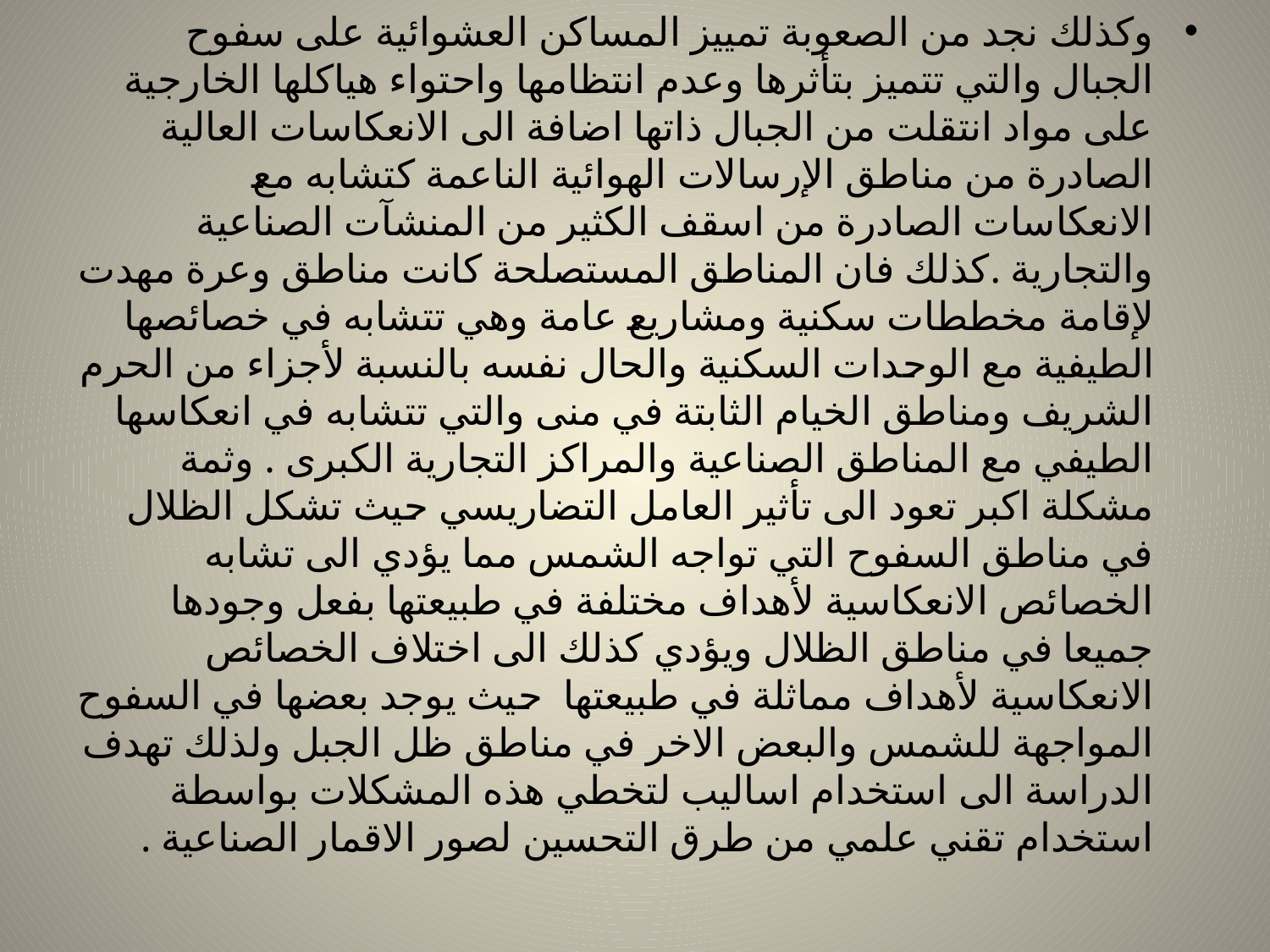

وكذلك نجد من الصعوبة تمييز المساكن العشوائية على سفوح الجبال والتي تتميز بتأثرها وعدم انتظامها واحتواء هياكلها الخارجية على مواد انتقلت من الجبال ذاتها اضافة الى الانعكاسات العالية الصادرة من مناطق الإرسالات الهوائية الناعمة كتشابه مع الانعكاسات الصادرة من اسقف الكثير من المنشآت الصناعية والتجارية .كذلك فان المناطق المستصلحة كانت مناطق وعرة مهدت لإقامة مخططات سكنية ومشاريع عامة وهي تتشابه في خصائصها الطيفية مع الوحدات السكنية والحال نفسه بالنسبة لأجزاء من الحرم الشريف ومناطق الخيام الثابتة في منى والتي تتشابه في انعكاسها الطيفي مع المناطق الصناعية والمراكز التجارية الكبرى . وثمة مشكلة اكبر تعود الى تأثير العامل التضاريسي حيث تشكل الظلال في مناطق السفوح التي تواجه الشمس مما يؤدي الى تشابه الخصائص الانعكاسية لأهداف مختلفة في طبيعتها بفعل وجودها جميعا في مناطق الظلال ويؤدي كذلك الى اختلاف الخصائص الانعكاسية لأهداف مماثلة في طبيعتها  حيث يوجد بعضها في السفوح المواجهة للشمس والبعض الاخر في مناطق ظل الجبل ولذلك تهدف الدراسة الى استخدام اساليب لتخطي هذه المشكلات بواسطة استخدام تقني علمي من طرق التحسين لصور الاقمار الصناعية .